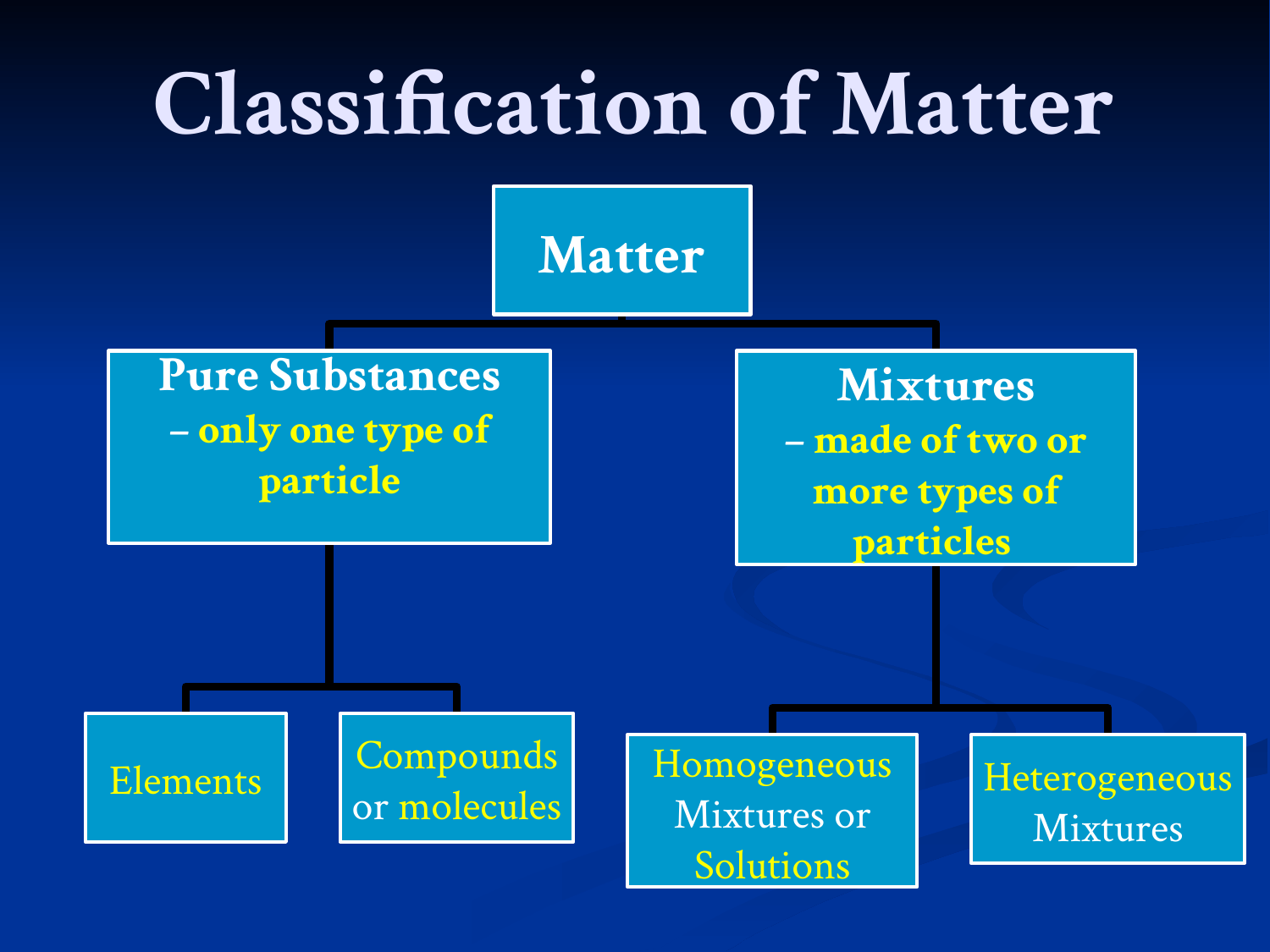

Classification of Matter
Matter
Pure Substances
– only one type of particle

Elements
Compounds or molecules
Mixtures
– made of two or more types of particles
Homogeneous
Mixtures or Solutions
Heterogeneous Mixtures